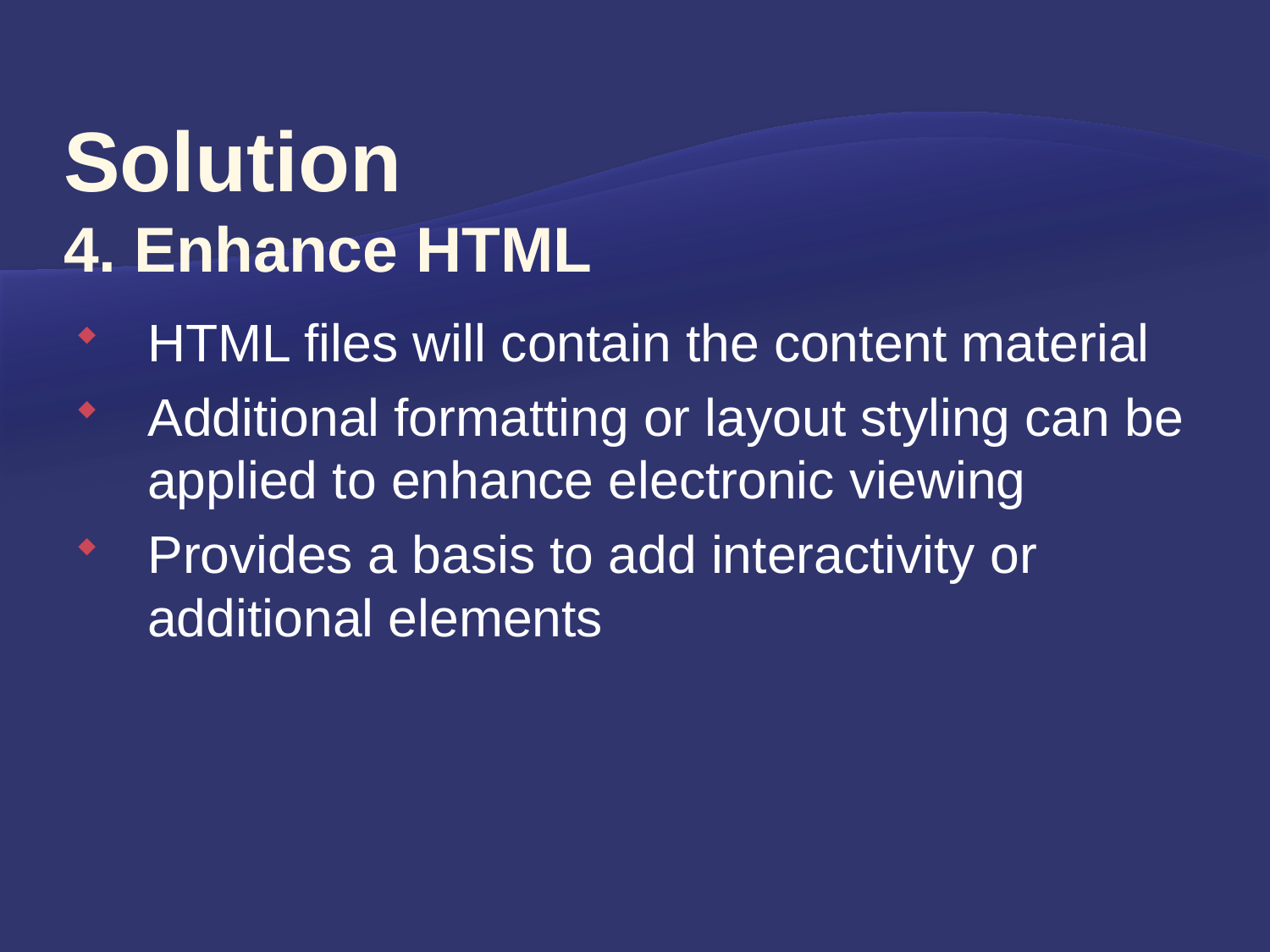

# Solution 4. Enhance HTML
HTML files will contain the content material
Additional formatting or layout styling can be applied to enhance electronic viewing
Provides a basis to add interactivity or additional elements